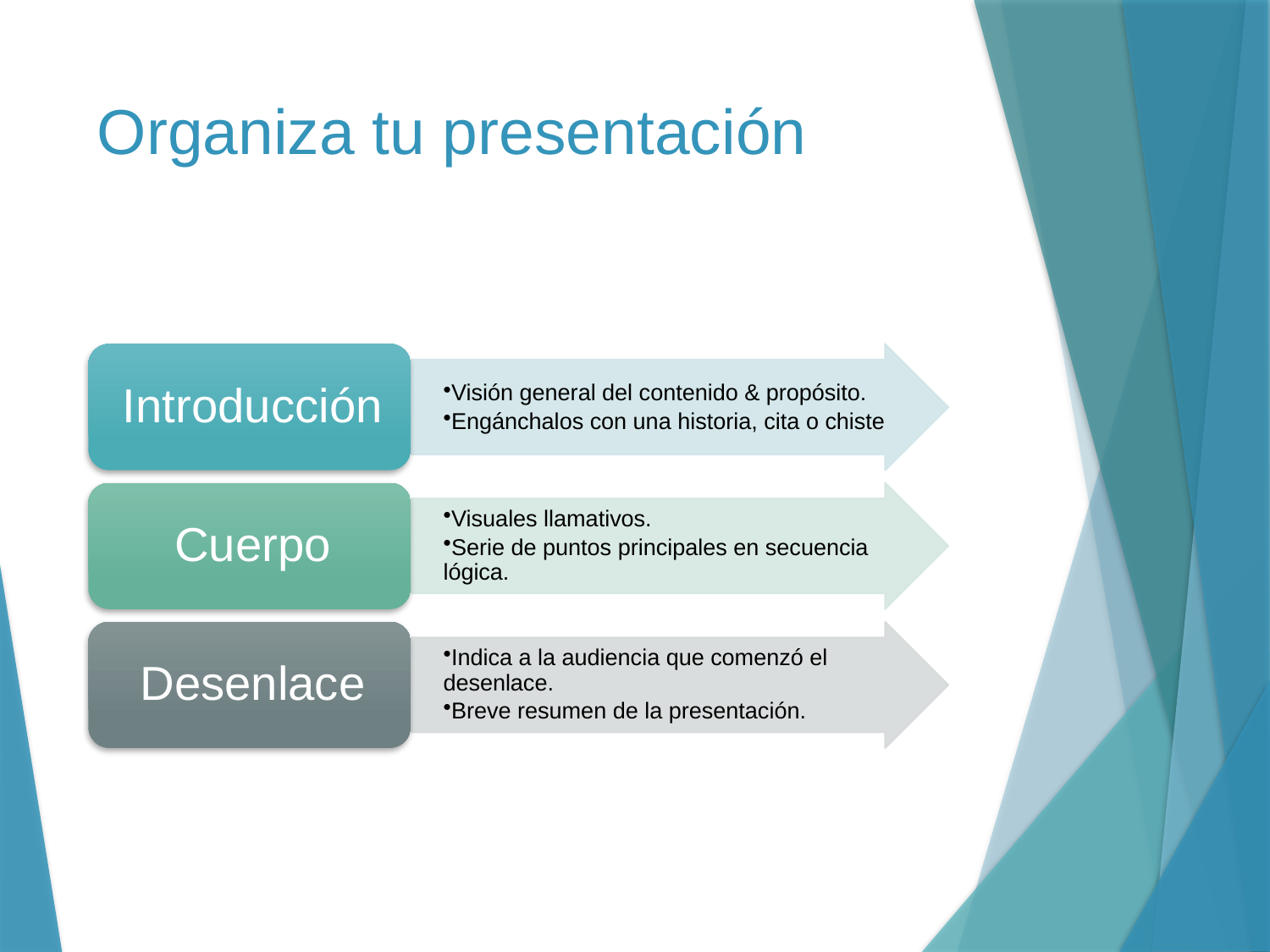

# Organiza tu presentación
Visión general del contenido & propósito.
Engánchalos con una historia, cita o chiste
Introducción
Visuales llamativos.
Serie de puntos principales en secuencia lógica.
Cuerpo
Indica a la audiencia que comenzó el desenlace.
Breve resumen de la presentación.
Desenlace